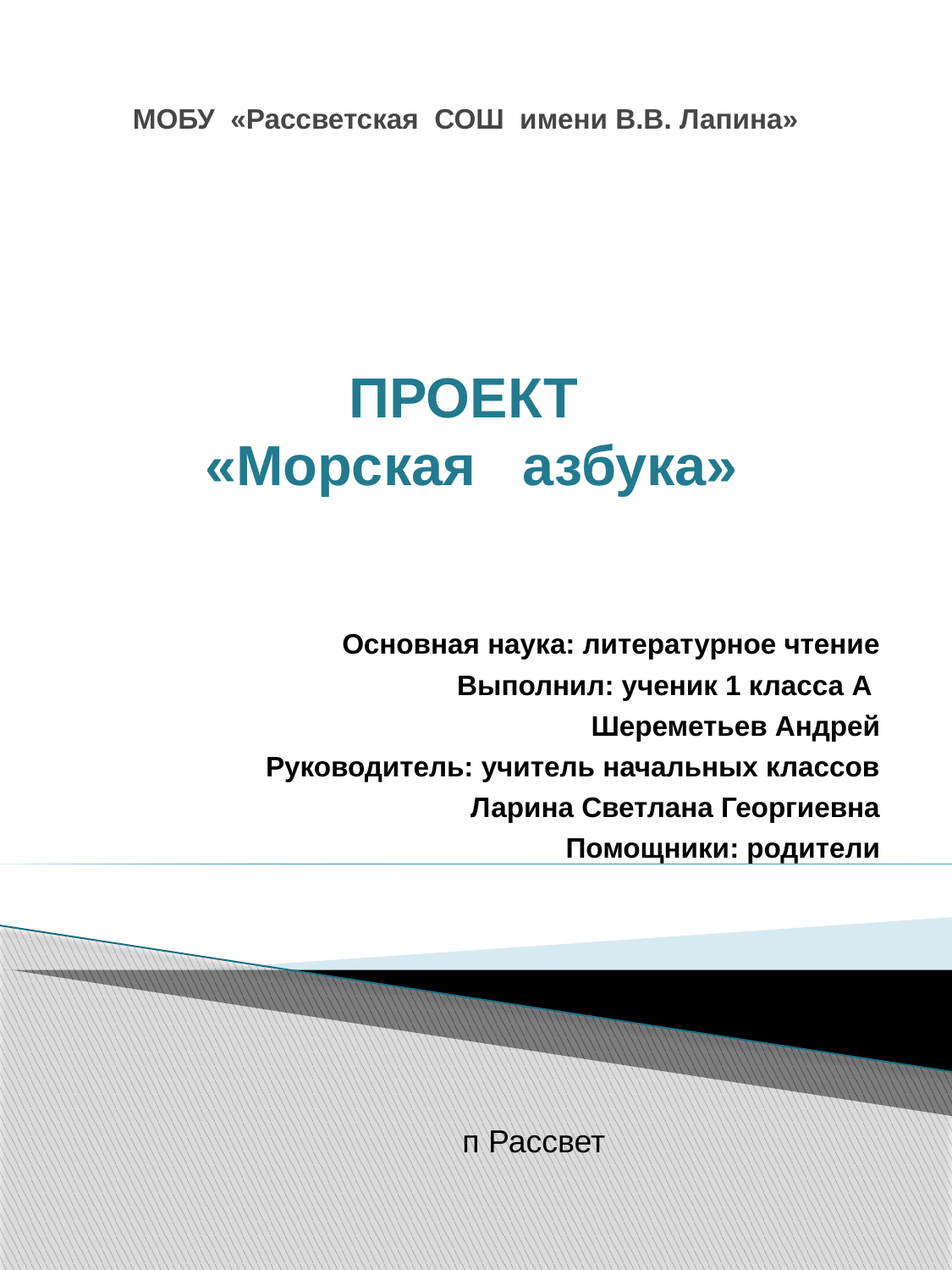

# МОБУ  «Рассветская  СОШ  имени В.В. Лапина»
ПРОЕКТ
«Морская   азбука»

Основная наука: литературное чтение
Выполнил: ученик 1 класса А
Шереметьев Андрей
Руководитель: учитель начальных классов
 Ларина Светлана Георгиевна
Помощники: родители
п Рассвет